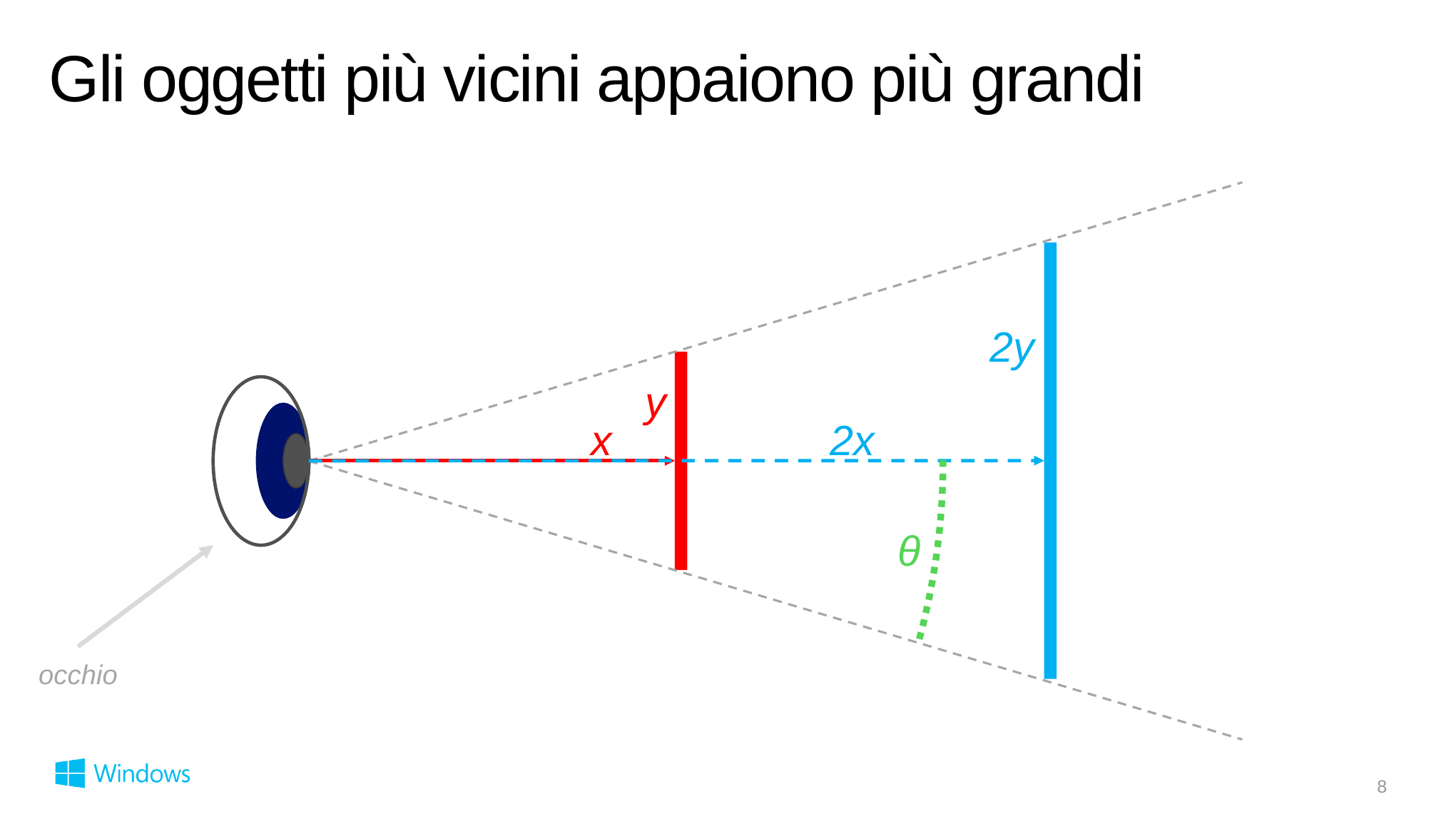

# Gli oggetti più vicini appaiono più grandi

2y

y

2x
x

θ
occhio
8